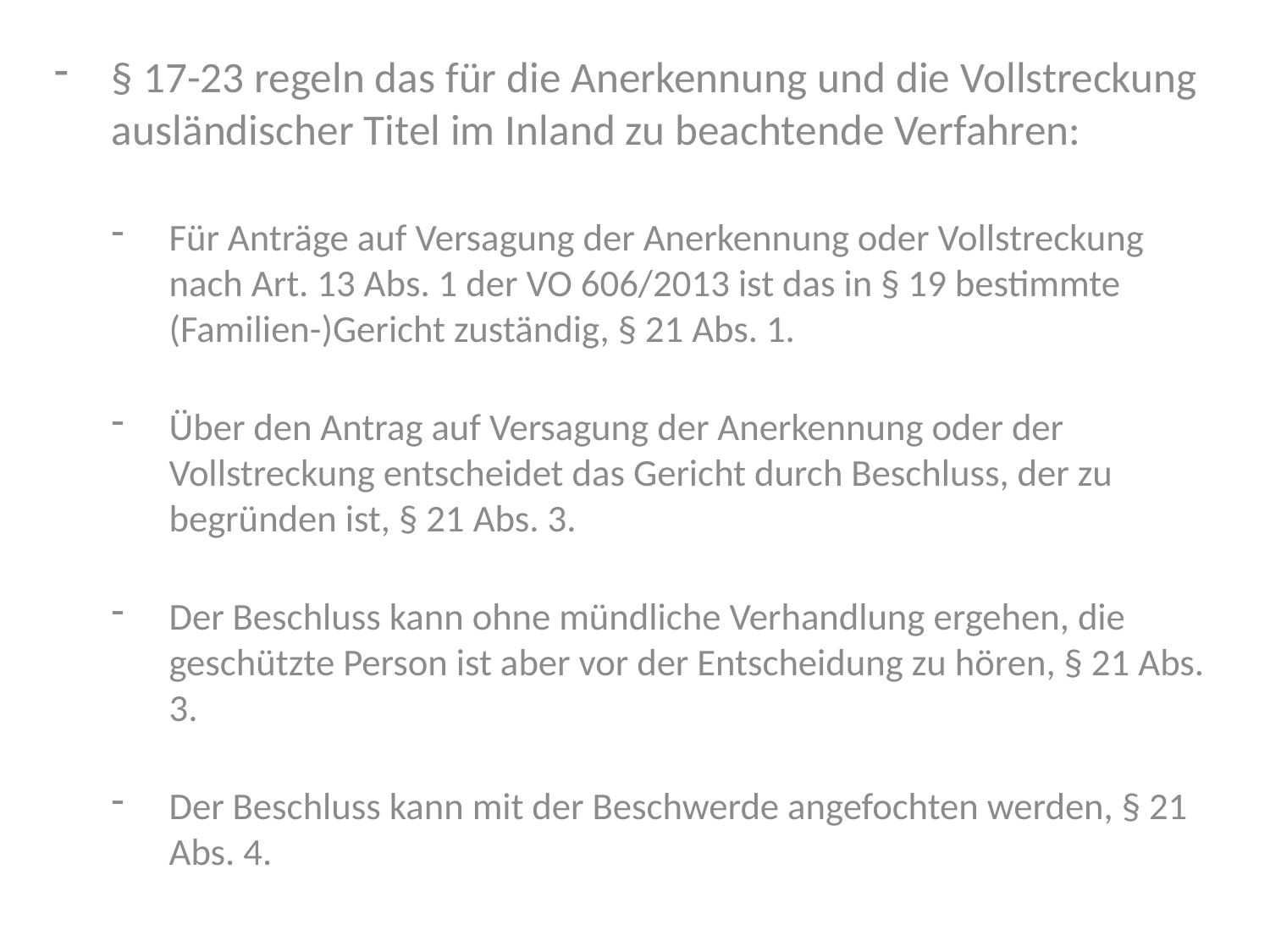

§ 17-23 regeln das für die Anerkennung und die Vollstreckung ausländischer Titel im Inland zu beachtende Verfahren:
Für Anträge auf Versagung der Anerkennung oder Vollstreckung nach Art. 13 Abs. 1 der VO 606/2013 ist das in § 19 bestimmte (Familien-)Gericht zuständig, § 21 Abs. 1.
Über den Antrag auf Versagung der Anerkennung oder der Vollstreckung entscheidet das Gericht durch Beschluss, der zu begründen ist, § 21 Abs. 3.
Der Beschluss kann ohne mündliche Verhandlung ergehen, die geschützte Person ist aber vor der Entscheidung zu hören, § 21 Abs. 3.
Der Beschluss kann mit der Beschwerde angefochten werden, § 21 Abs. 4.